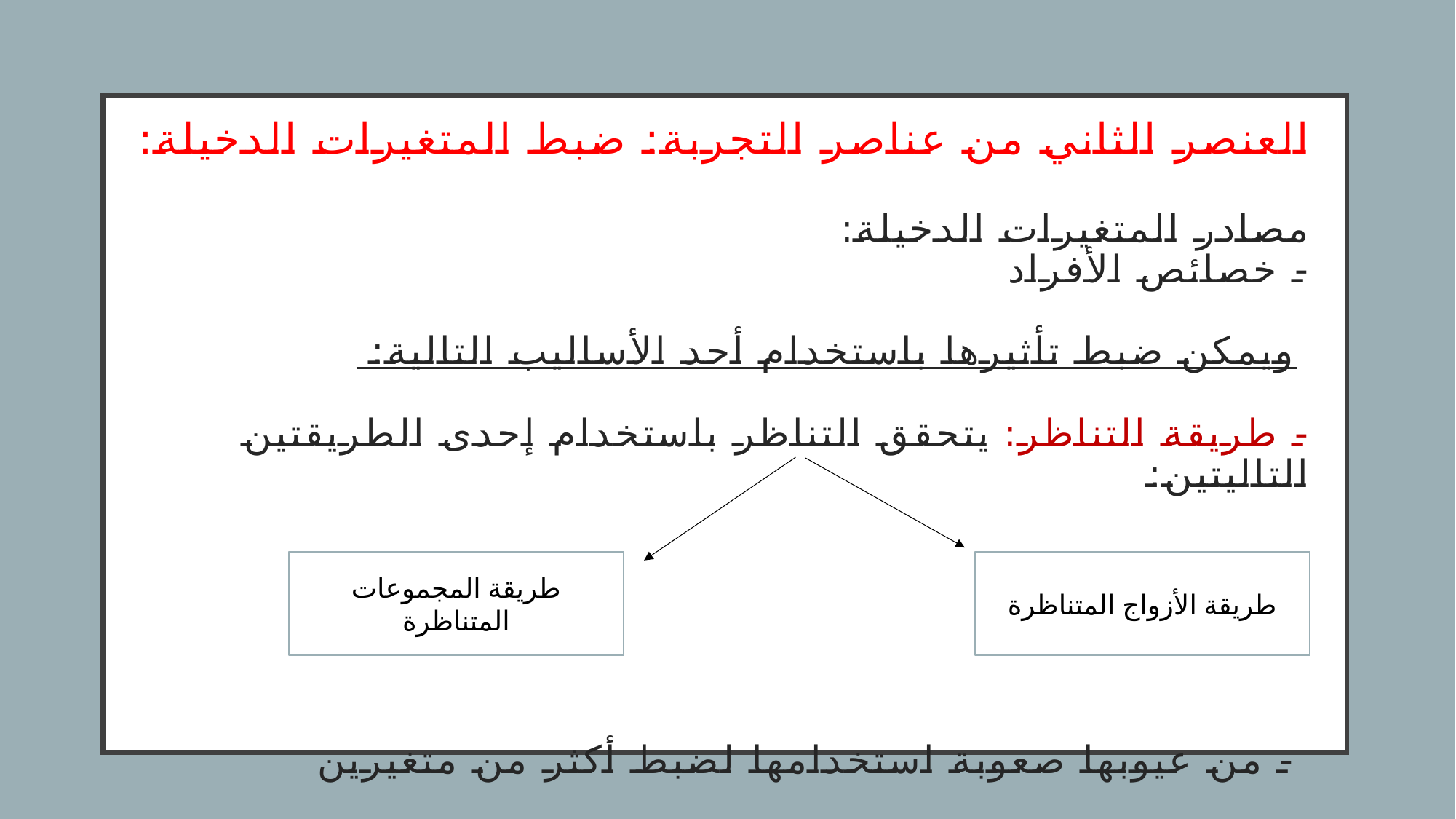

# العنصر الثاني من عناصر التجربة: ضبط المتغيرات الدخيلة: مصادر المتغيرات الدخيلة: - خصائص الأفراد ويمكن ضبط تأثيرها باستخدام أحد الأساليب التالية: - طريقة التناظر: يتحقق التناظر باستخدام إحدى الطريقتين التاليتين: - من عيوبها صعوبة استخدامها لضبط أكثر من متغيرين
طريقة المجموعات المتناظرة
طريقة الأزواج المتناظرة